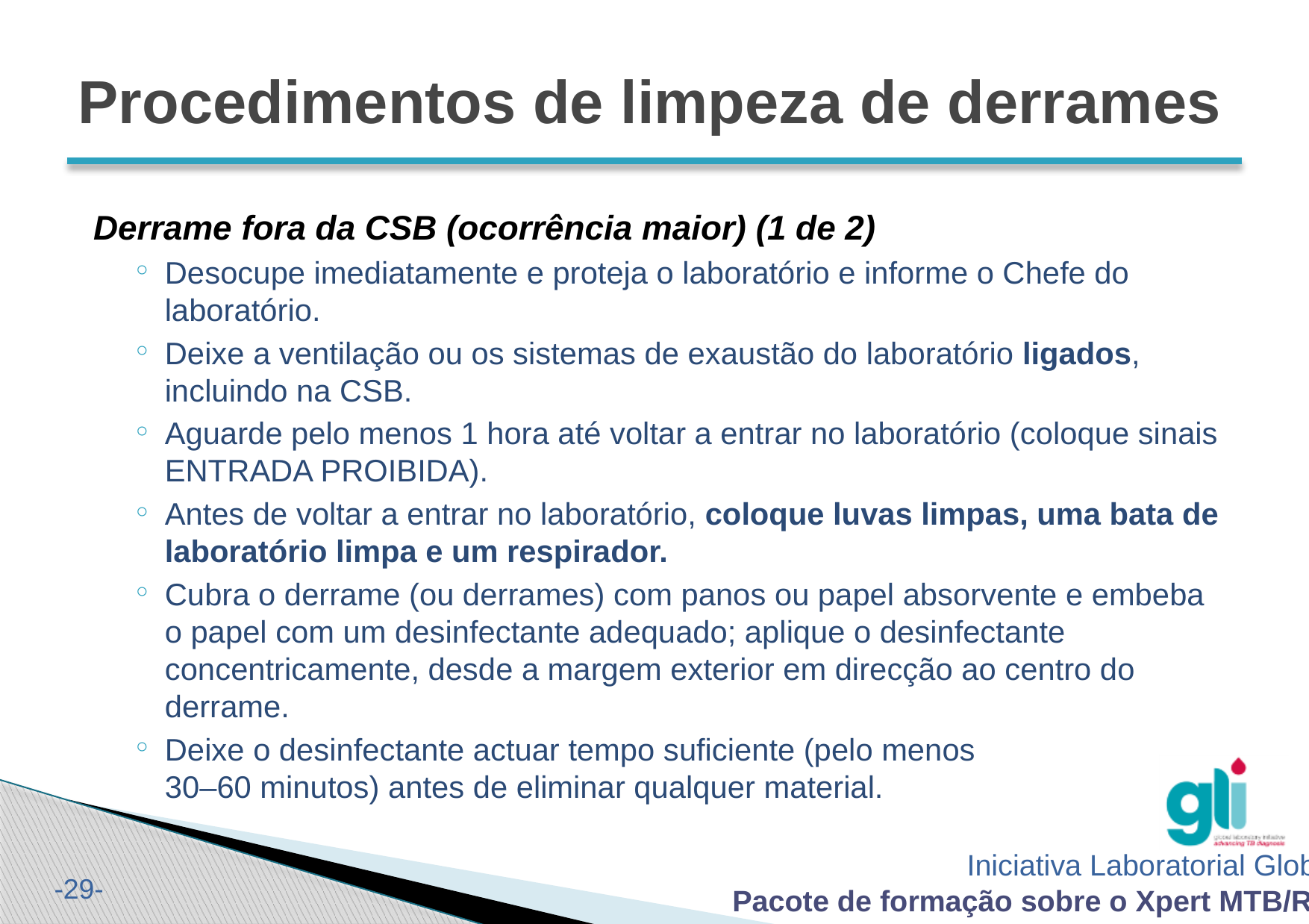

# Procedimentos de limpeza de derrames
Derrame fora da CSB (ocorrência maior) (1 de 2)
Desocupe imediatamente e proteja o laboratório e informe o Chefe do laboratório.
Deixe a ventilação ou os sistemas de exaustão do laboratório ligados, incluindo na CSB.
Aguarde pelo menos 1 hora até voltar a entrar no laboratório (coloque sinais ENTRADA PROIBIDA).
Antes de voltar a entrar no laboratório, coloque luvas limpas, uma bata de laboratório limpa e um respirador.
Cubra o derrame (ou derrames) com panos ou papel absorvente e embeba o papel com um desinfectante adequado; aplique o desinfectante concentricamente, desde a margem exterior em direcção ao centro do derrame.
Deixe o desinfectante actuar tempo suficiente (pelo menos
30–60 minutos) antes de eliminar qualquer material.